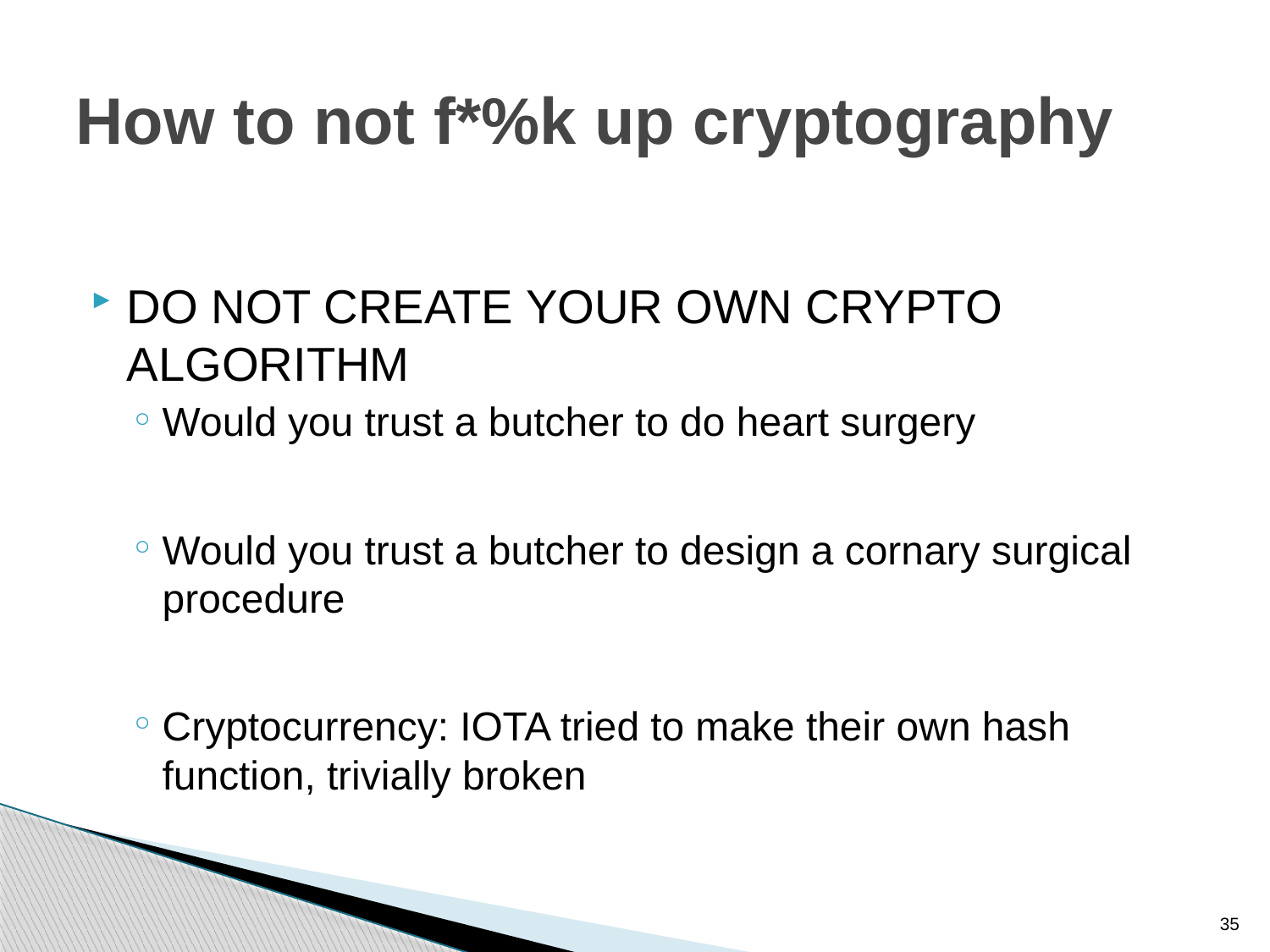

# How to not f*%k up cryptography

DO NOT CREATE YOUR OWN CRYPTO ALGORITHM
Would you trust a butcher to do heart surgery

Would you trust a butcher to design a cornary surgical procedure

Cryptocurrency: IOTA tried to make their own hash function, trivially broken
35